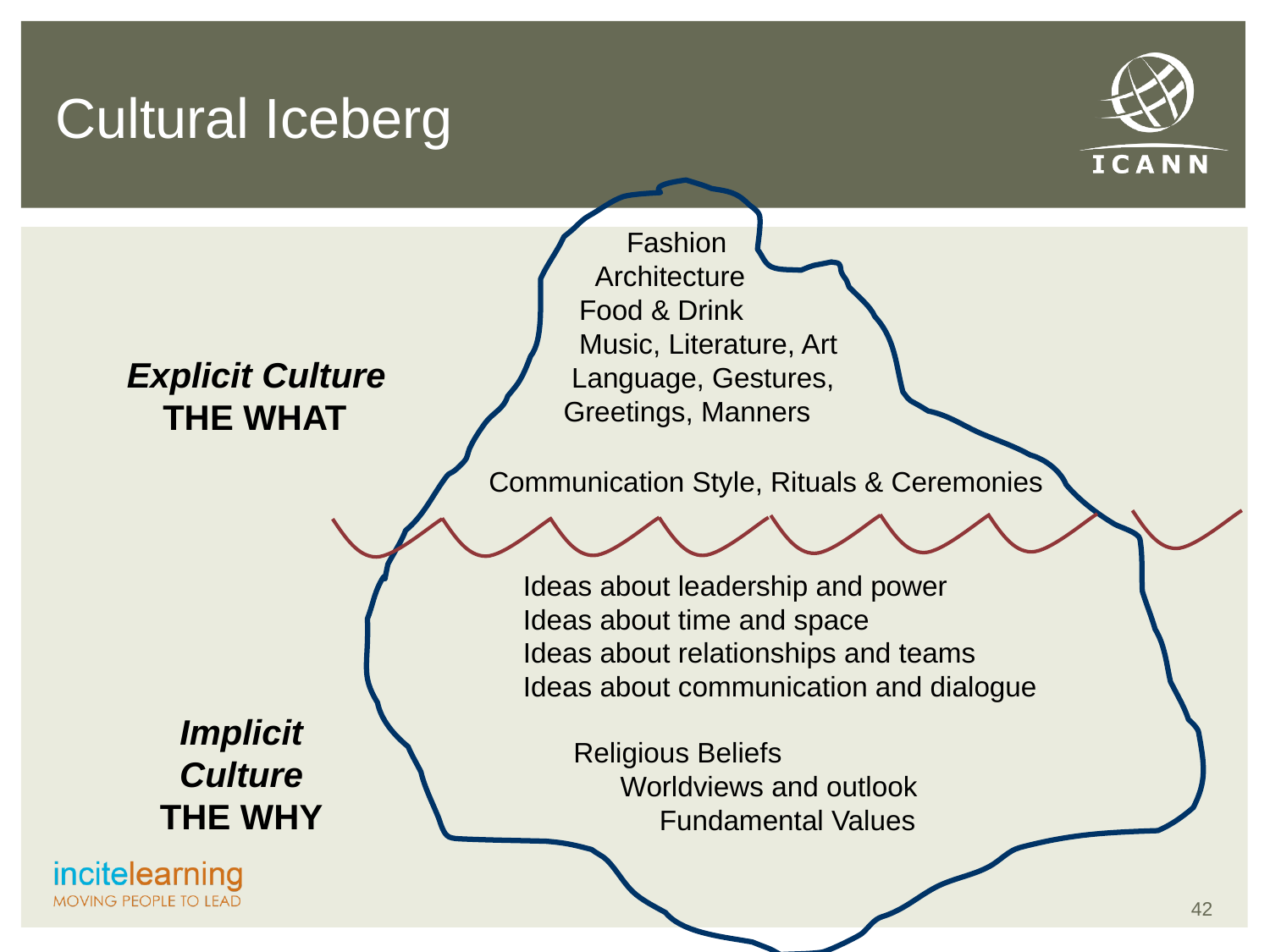

# Cultural Iceberg

         Fashion
    Architecture
  Food & Drink
  Music, Literature, Art
 Language, Gestures, Greetings, Manners

Communication Style, Rituals & Ceremonies

Ideas about leadership and power
Ideas about time and space
Ideas about relationships and teams
Ideas about communication and dialogue

Religious Beliefs
      Worldviews and outlook
           Fundamental Values

  Explicit Culture
  THE WHAT
Implicit Culture
THE WHY
42